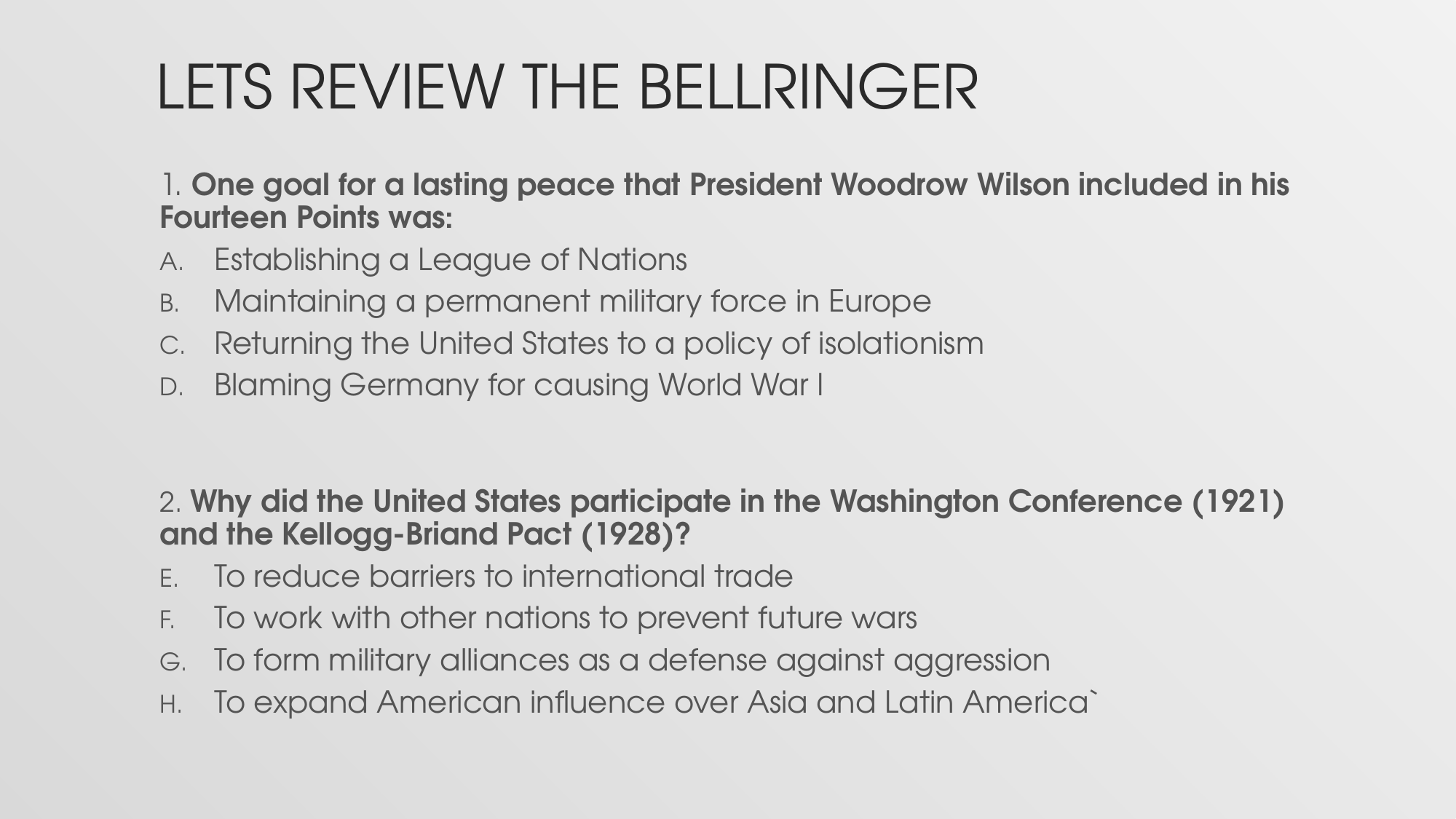

# Lets review the BELLRINGER
1. One goal for a lasting peace that President Woodrow Wilson included in his Fourteen Points was:
Establishing a League of Nations
Maintaining a permanent military force in Europe
Returning the United States to a policy of isolationism
Blaming Germany for causing World War I

2. Why did the United States participate in the Washington Conference (1921) and the Kellogg-Briand Pact (1928)?
To reduce barriers to international trade
To work with other nations to prevent future wars
To form military alliances as a defense against aggression
To expand American influence over Asia and Latin America`